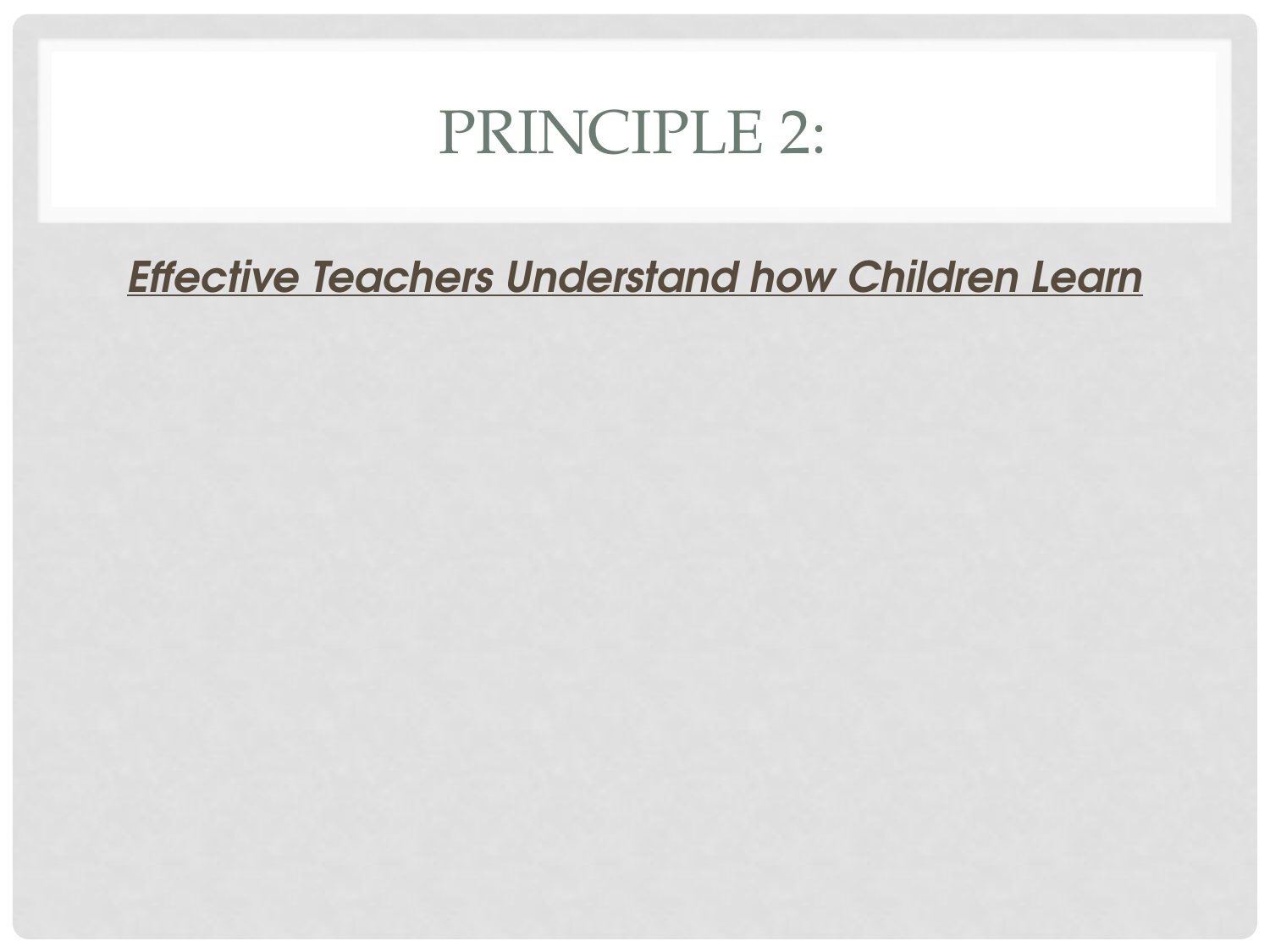

# Principle 2:
Effective Teachers Understand how Children Learn